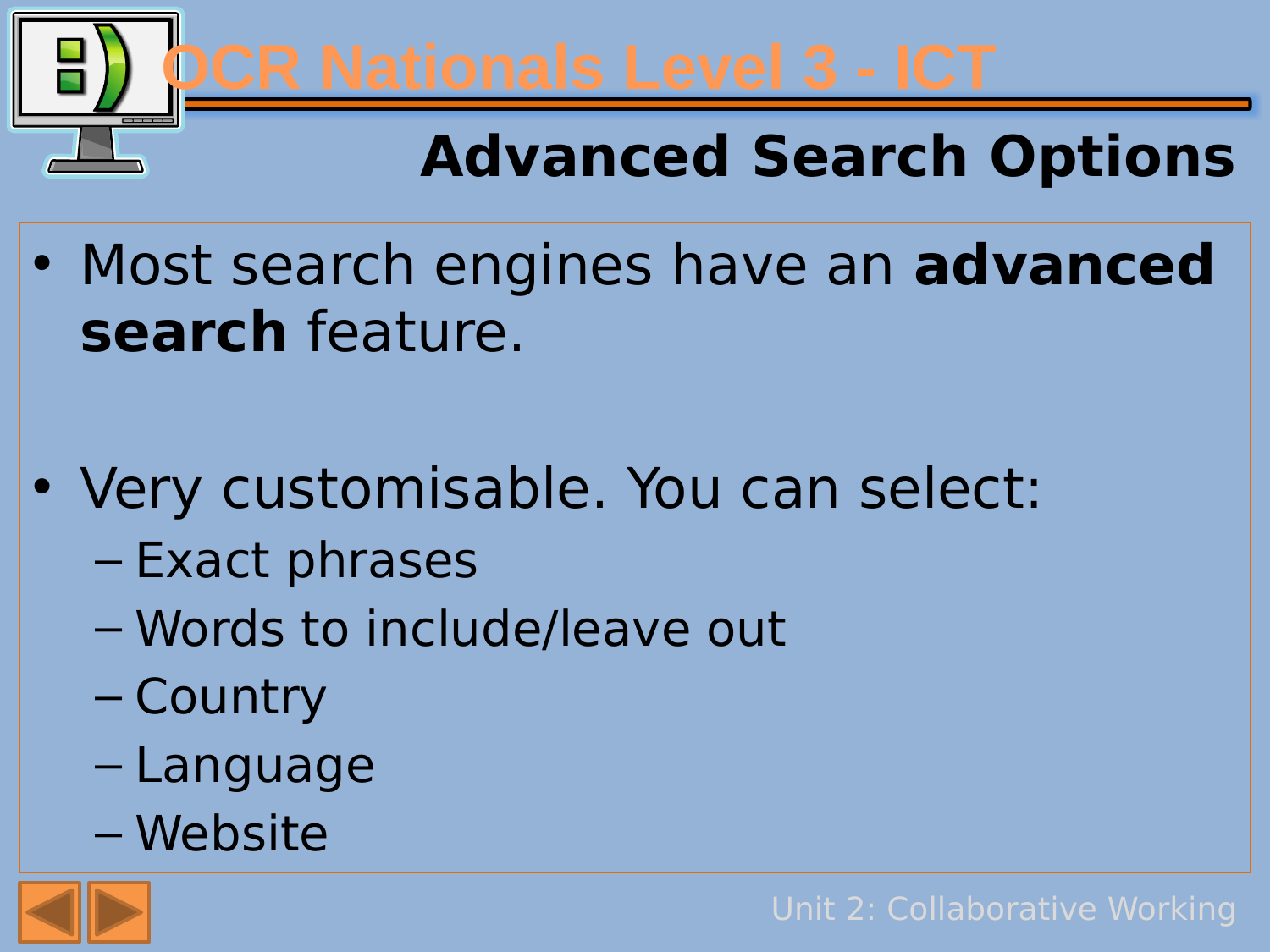

# Advanced Search Options
Most search engines have an advanced search feature.

Very customisable. You can select:
Exact phrases
Words to include/leave out
Country
Language
Website